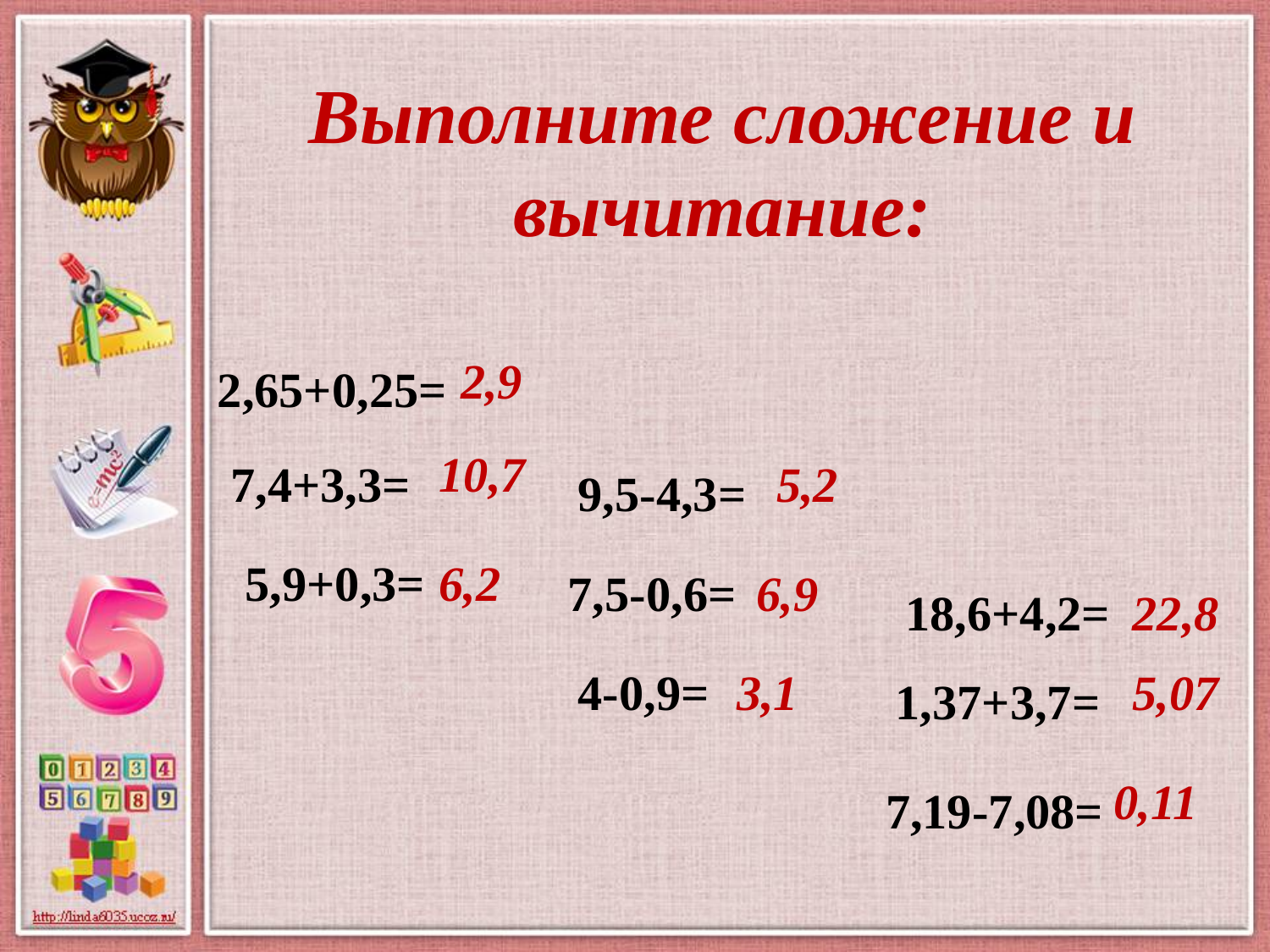

Выполните сложение и вычитание:

2,9
2,65+0,25=
10,7
7,4+3,3=
5,2
9,5-4,3=
  5,9+0,3=
6,2
7,5-0,6=
6,9
18,6+4,2=
22,8
4-0,9=
3,1
5,07
1,37+3,7=
0,11
7,19-7,08=